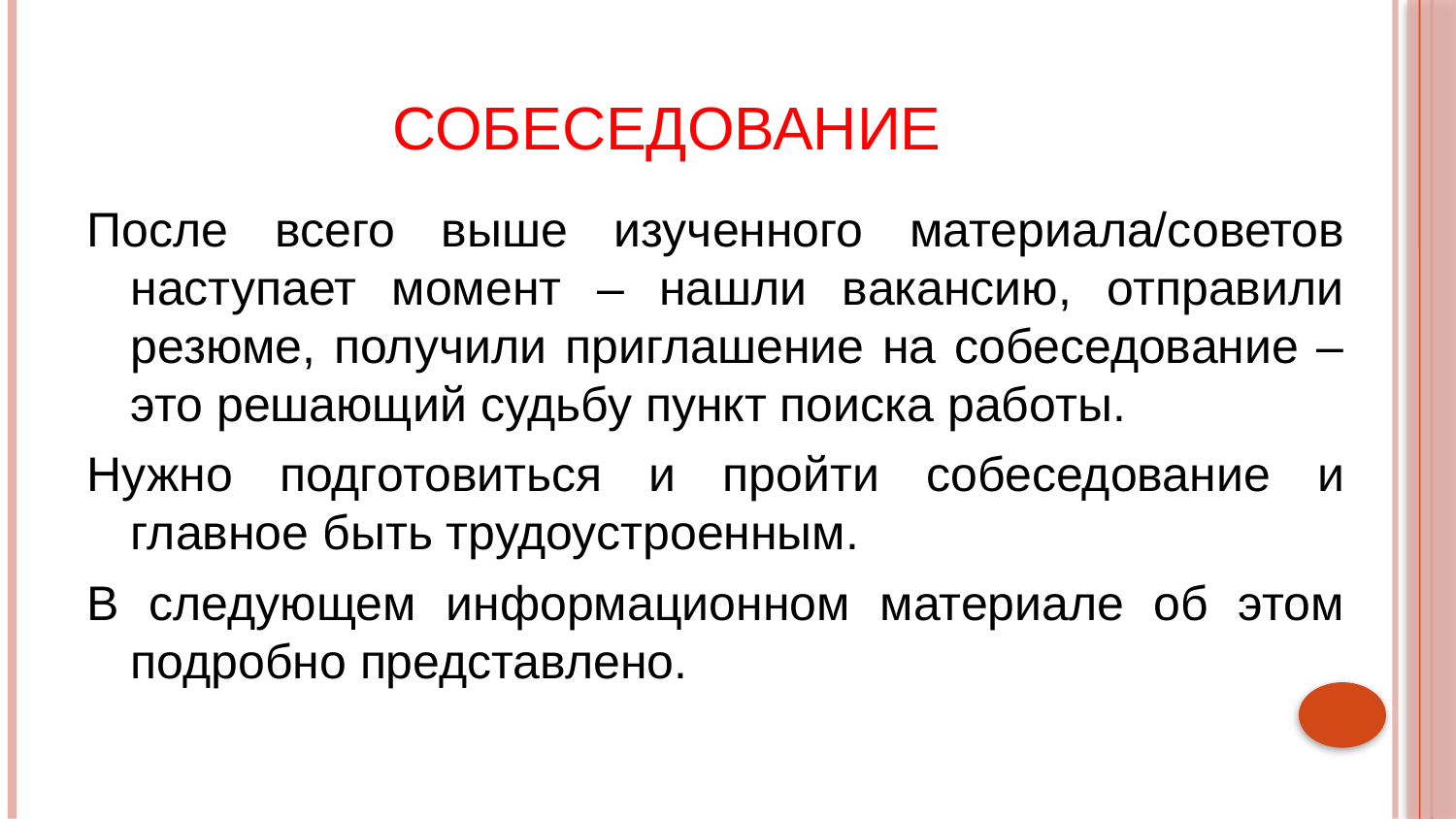

# Собеседование
После всего выше изученного материала/советов наступает момент – нашли вакансию, отправили резюме, получили приглашение на собеседование –это решающий судьбу пункт поиска работы.
Нужно подготовиться и пройти собеседование и главное быть трудоустроенным.
В следующем информационном материале об этом подробно представлено.